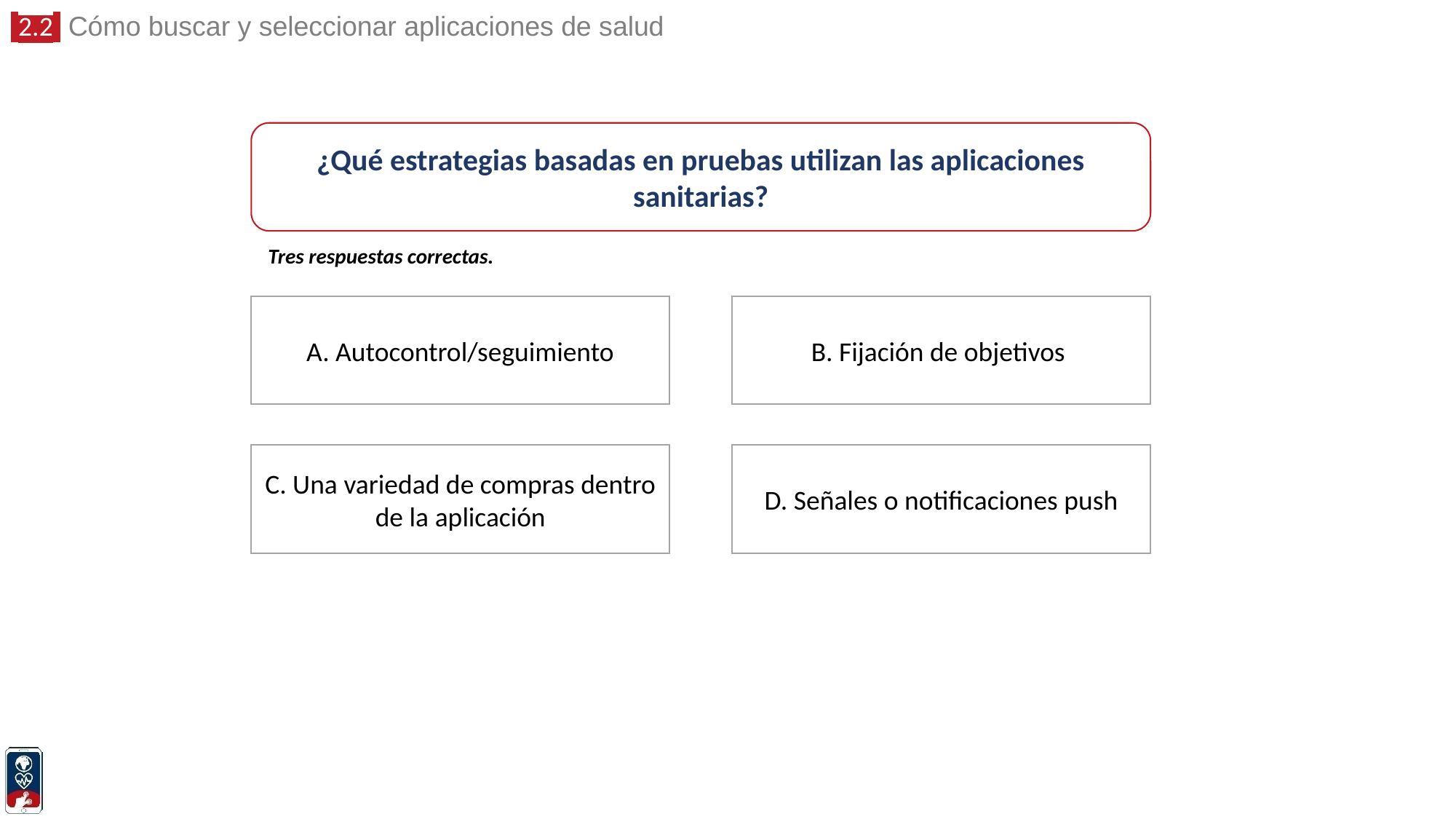

¿Qué estrategias basadas en pruebas utilizan las aplicaciones sanitarias?
Tres respuestas correctas.
A. Autocontrol/seguimiento
B. Fijación de objetivos
D. Señales o notificaciones push
C. Una variedad de compras dentro de la aplicación